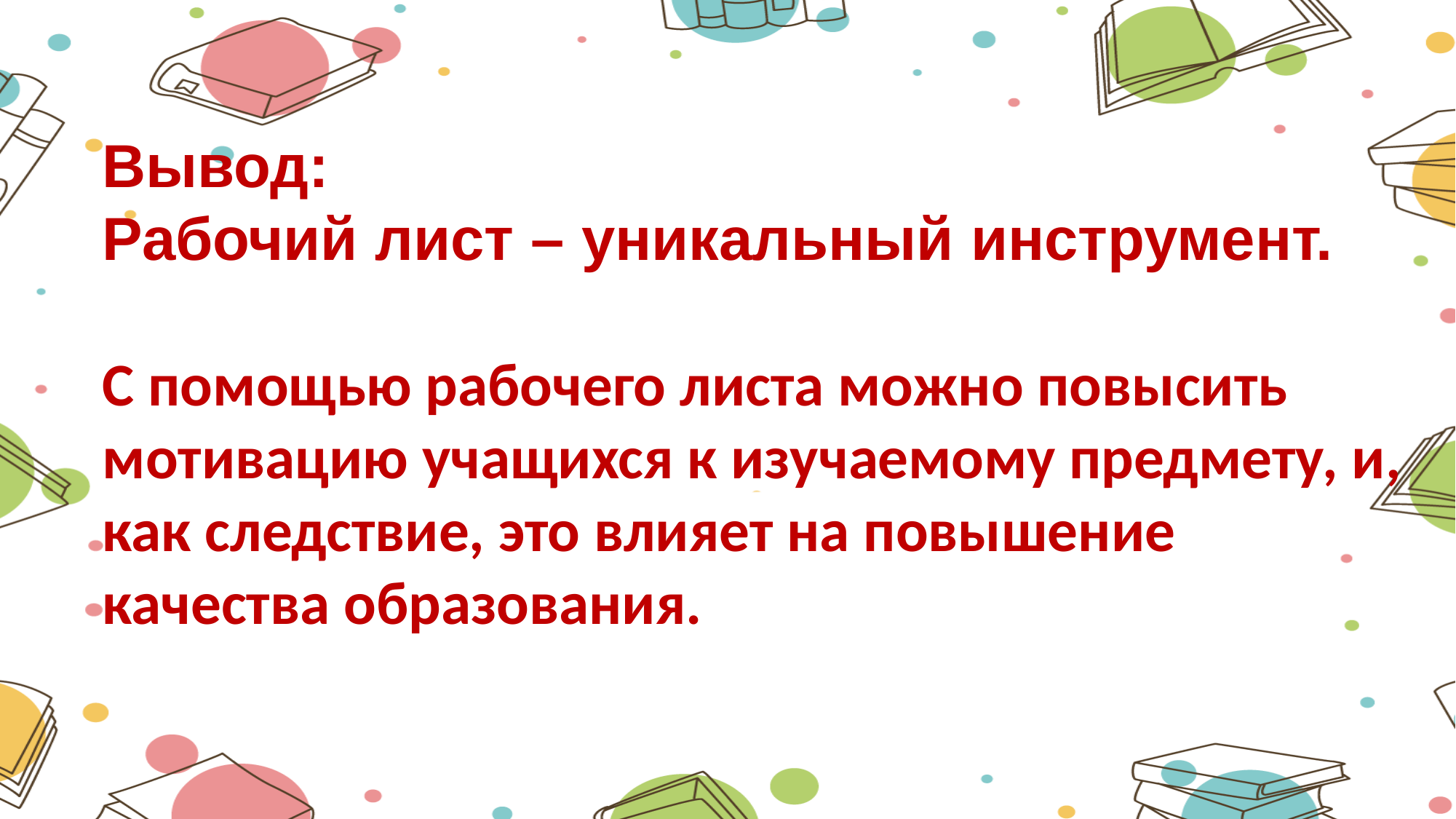

Вывод:
Рабочий лист – уникальный инструмент.

С помощью рабочего листа можно повысить мотивацию учащихся к изучаемому предмету, и, как следствие, это влияет на повышение качества образования.